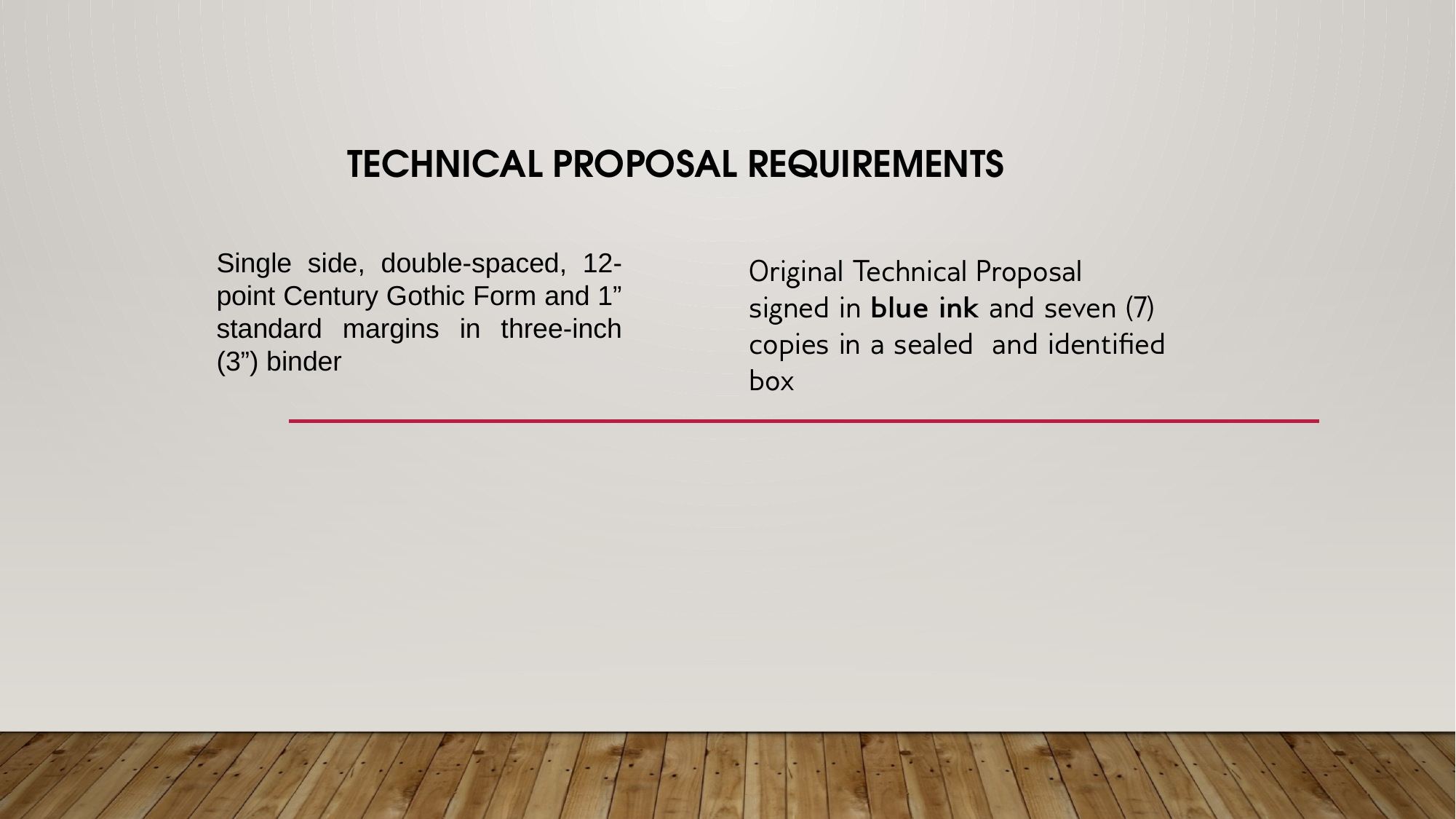

# Technical Proposal Requirements

Original Technical Proposal signed in blue ink and seven (7) copies in a sealed  and identified box
Single side, double-spaced, 12-point Century Gothic Form and 1” standard margins in three-inch (3”) binder